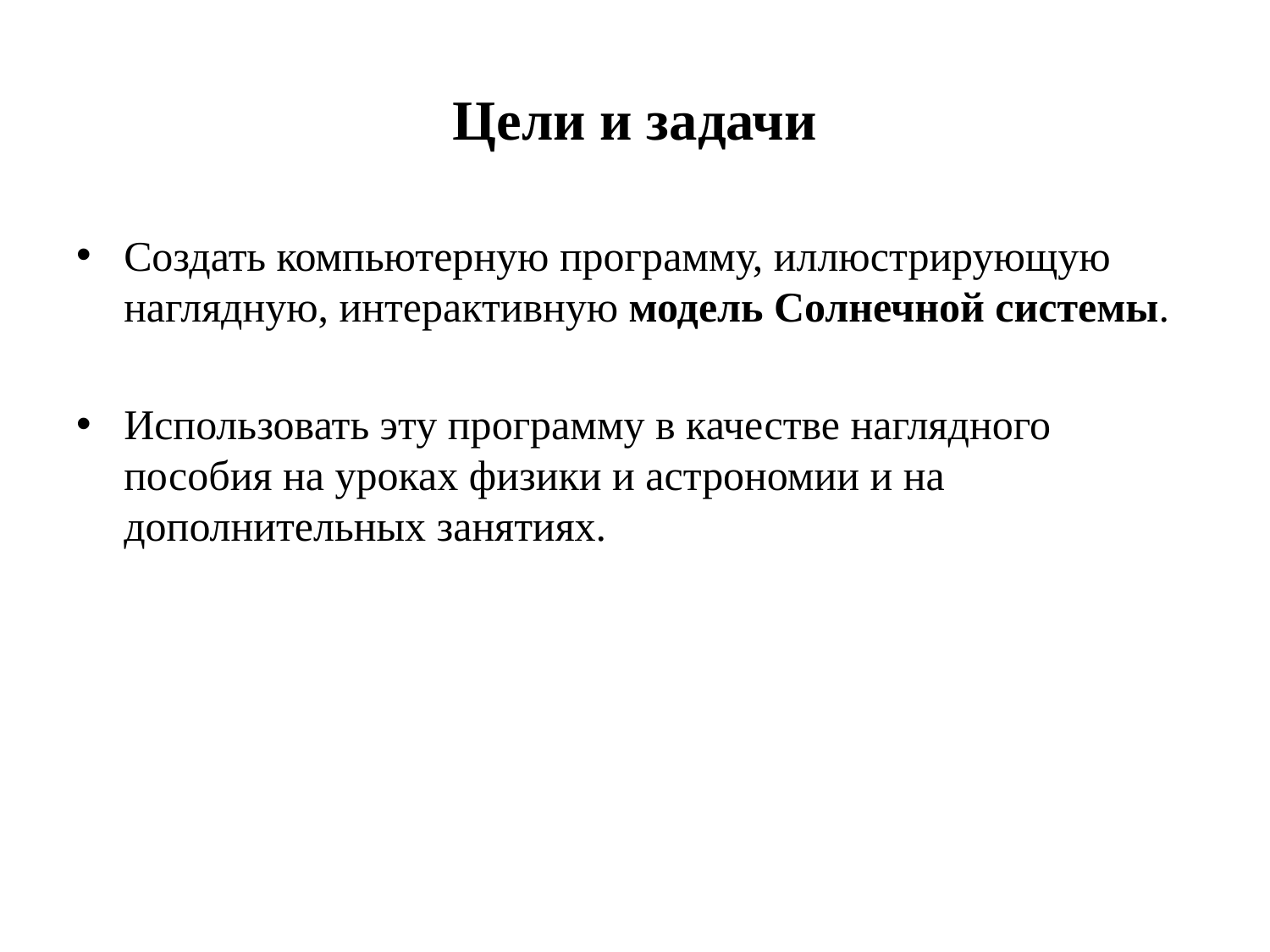

# Цели и задачи
Создать компьютерную программу, иллюстрирующую наглядную, интерактивную модель Солнечной системы.

Использовать эту программу в качестве наглядного пособия на уроках физики и астрономии и на дополнительных занятиях.